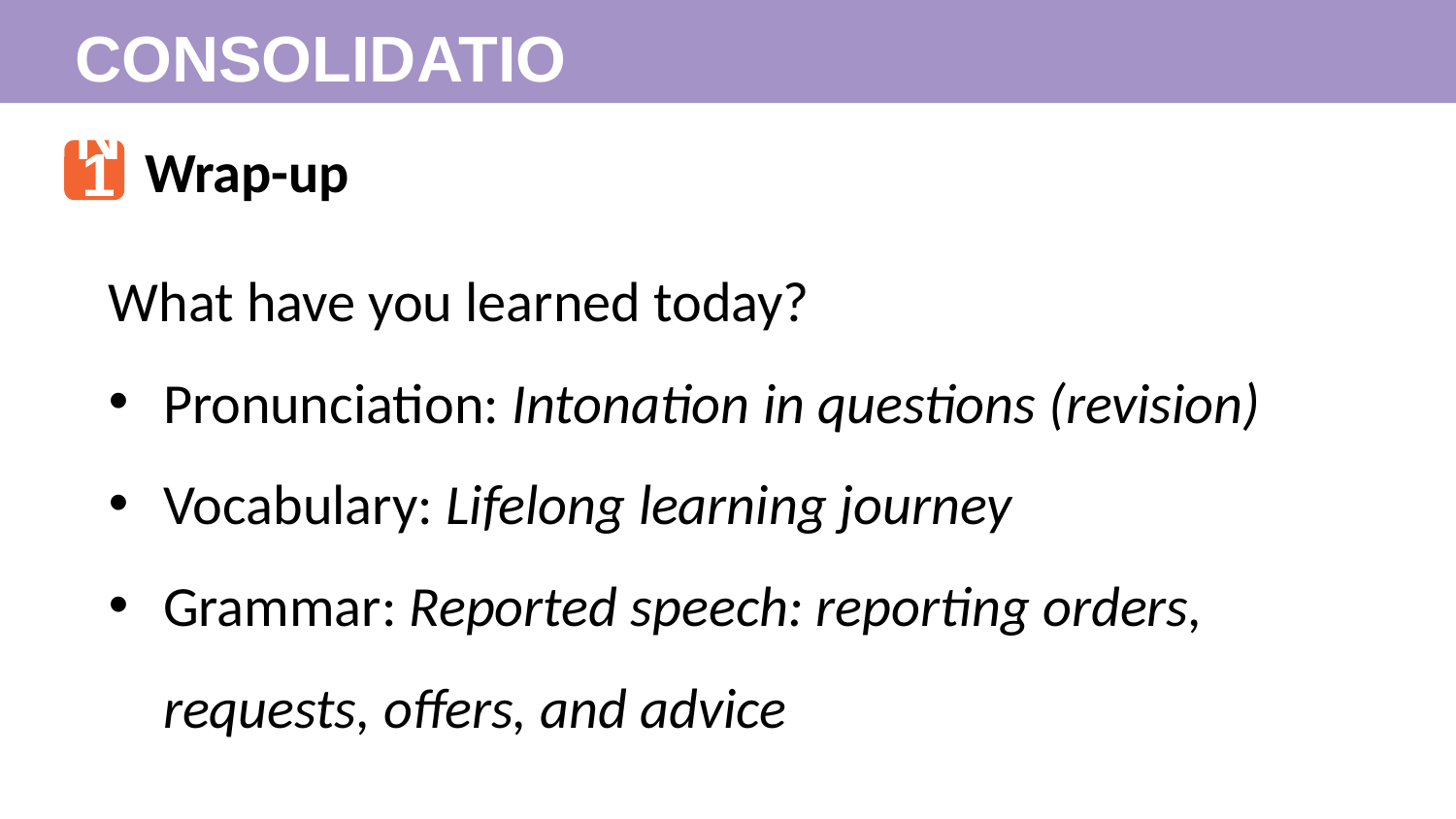

CONSOLIDATION
1
Wrap-up

What have you learned today?
Pronunciation: Intonation in questions (revision)
Vocabulary: Lifelong learning journey
Grammar: Reported speech: reporting orders, requests, offers, and advice